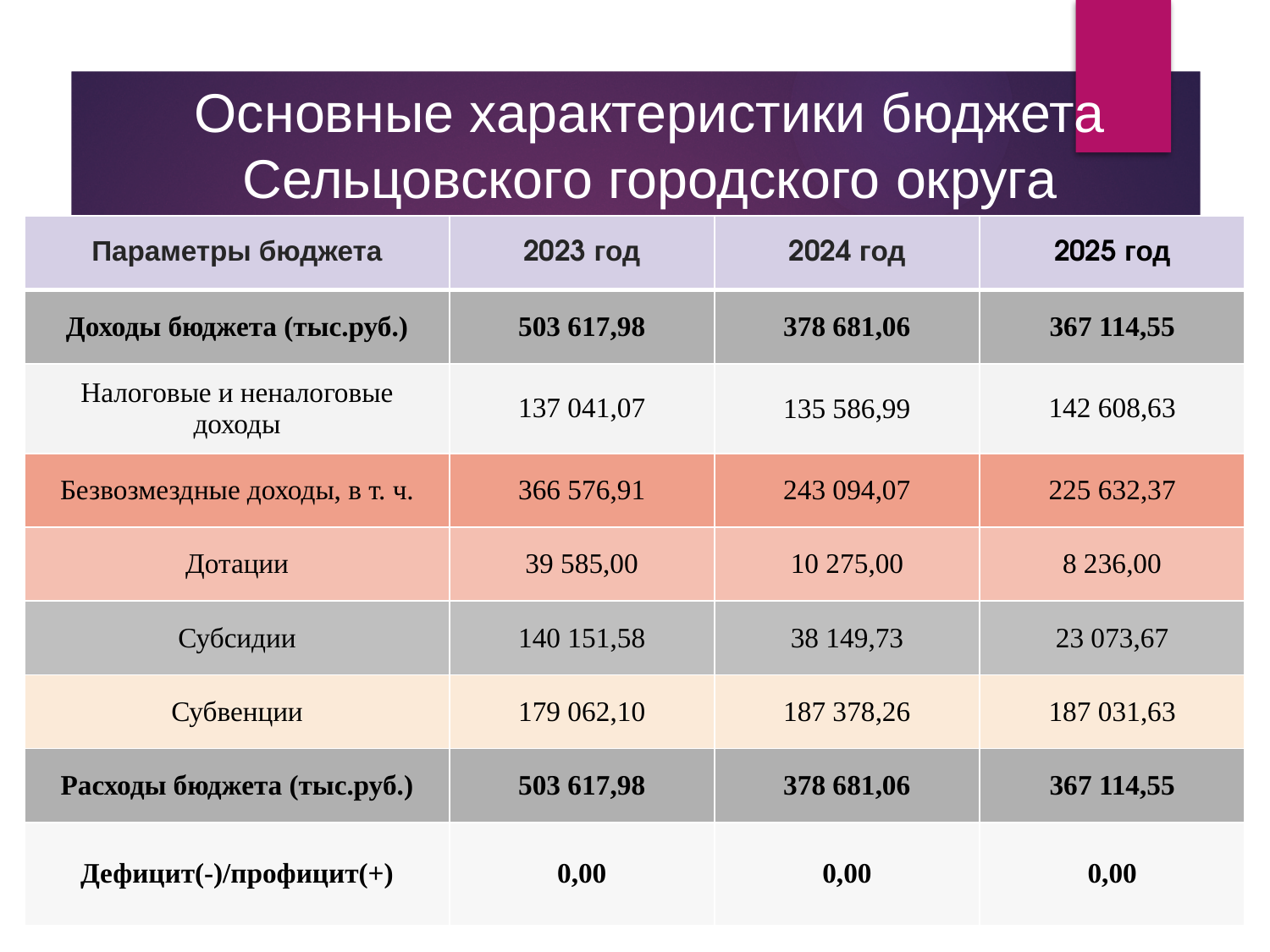

# Основные характеристики бюджета Сельцовского городского округа
| Параметры бюджета | 2023 год | 2024 год | 2025 год |
| --- | --- | --- | --- |
| Доходы бюджета (тыс.руб.) | 503 617,98 | 378 681,06 | 367 114,55 |
| Налоговые и неналоговые доходы | 137 041,07 | 135 586,99 | 142 608,63 |
| Безвозмездные доходы, в т. ч. | 366 576,91 | 243 094,07 | 225 632,37 |
| Дотации | 39 585,00 | 10 275,00 | 8 236,00 |
| Субсидии | 140 151,58 | 38 149,73 | 23 073,67 |
| Субвенции | 179 062,10 | 187 378,26 | 187 031,63 |
| Расходы бюджета (тыс.руб.) | 503 617,98 | 378 681,06 | 367 114,55 |
| Дефицит(-)/профицит(+) | 0,00 | 0,00 | 0,00 |